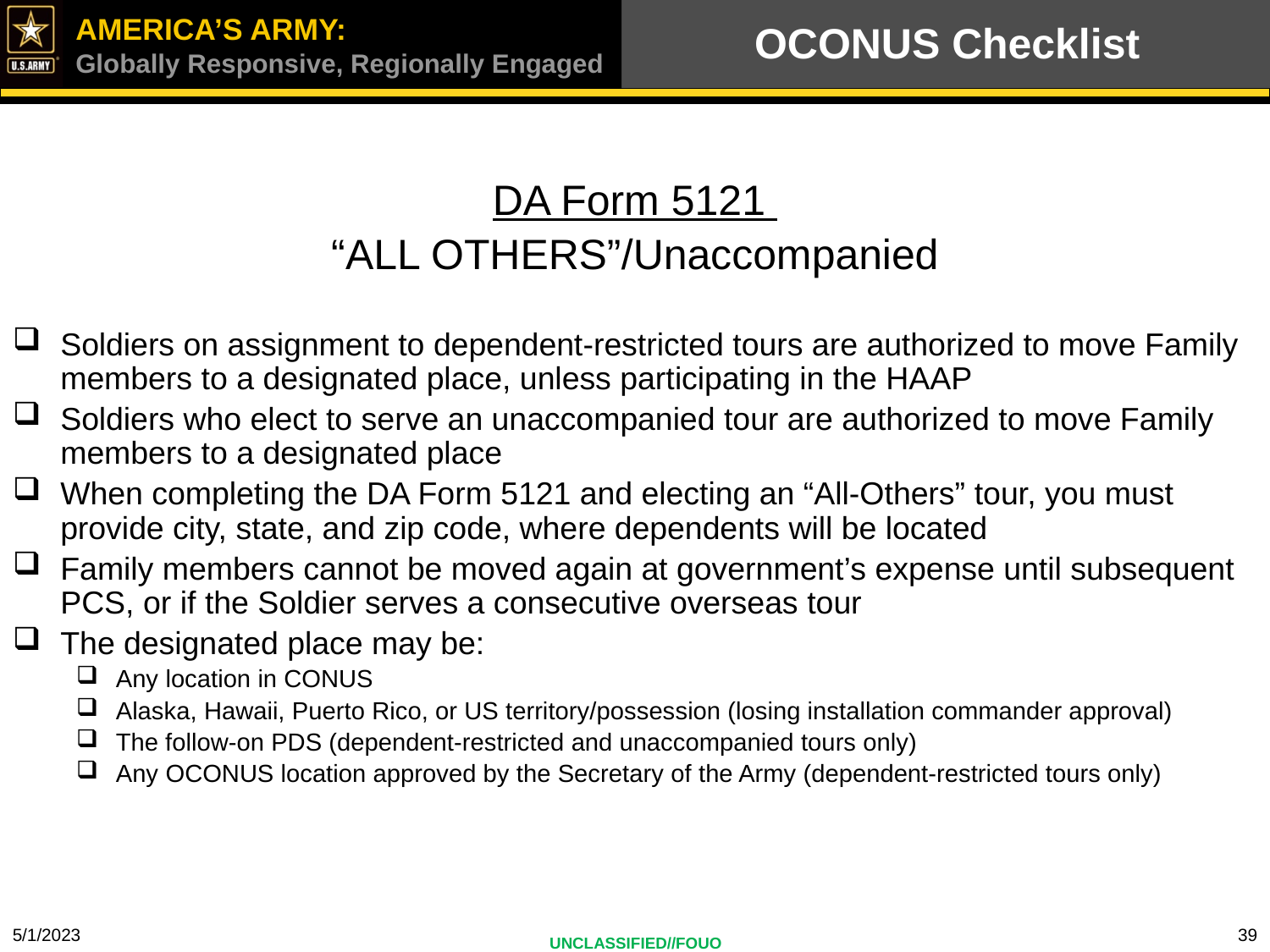

# OCONUS Checklist

DA Form 5121
“ALL OTHERS”/Unaccompanied

Soldiers on assignment to dependent-restricted tours are authorized to move Family members to a designated place, unless participating in the HAAP
Soldiers who elect to serve an unaccompanied tour are authorized to move Family members to a designated place
When completing the DA Form 5121 and electing an “All-Others” tour, you must provide city, state, and zip code, where dependents will be located
Family members cannot be moved again at government’s expense until subsequent PCS, or if the Soldier serves a consecutive overseas tour
The designated place may be:
Any location in CONUS
Alaska, Hawaii, Puerto Rico, or US territory/possession (losing installation commander approval)
The follow-on PDS (dependent-restricted and unaccompanied tours only)
Any OCONUS location approved by the Secretary of the Army (dependent-restricted tours only)

5/1/2023
39